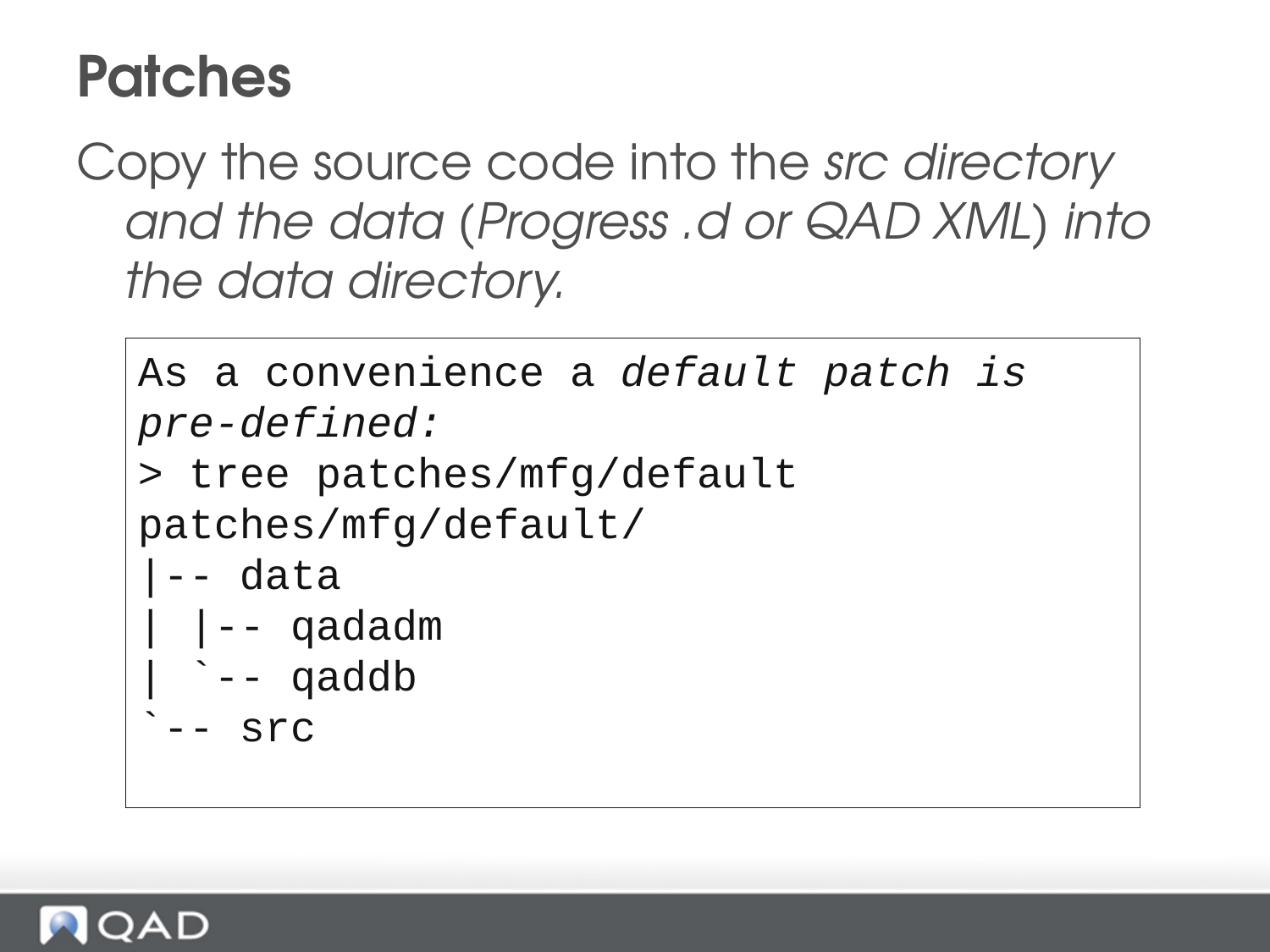

# Patches
Copy the source code into the src directory and the data (Progress .d or QAD XML) into the data directory.
As a convenience a default patch is pre-defined:
> tree patches/mfg/default
patches/mfg/default/
|-- data
| |-- qadadm
| `-- qaddb
`-- src